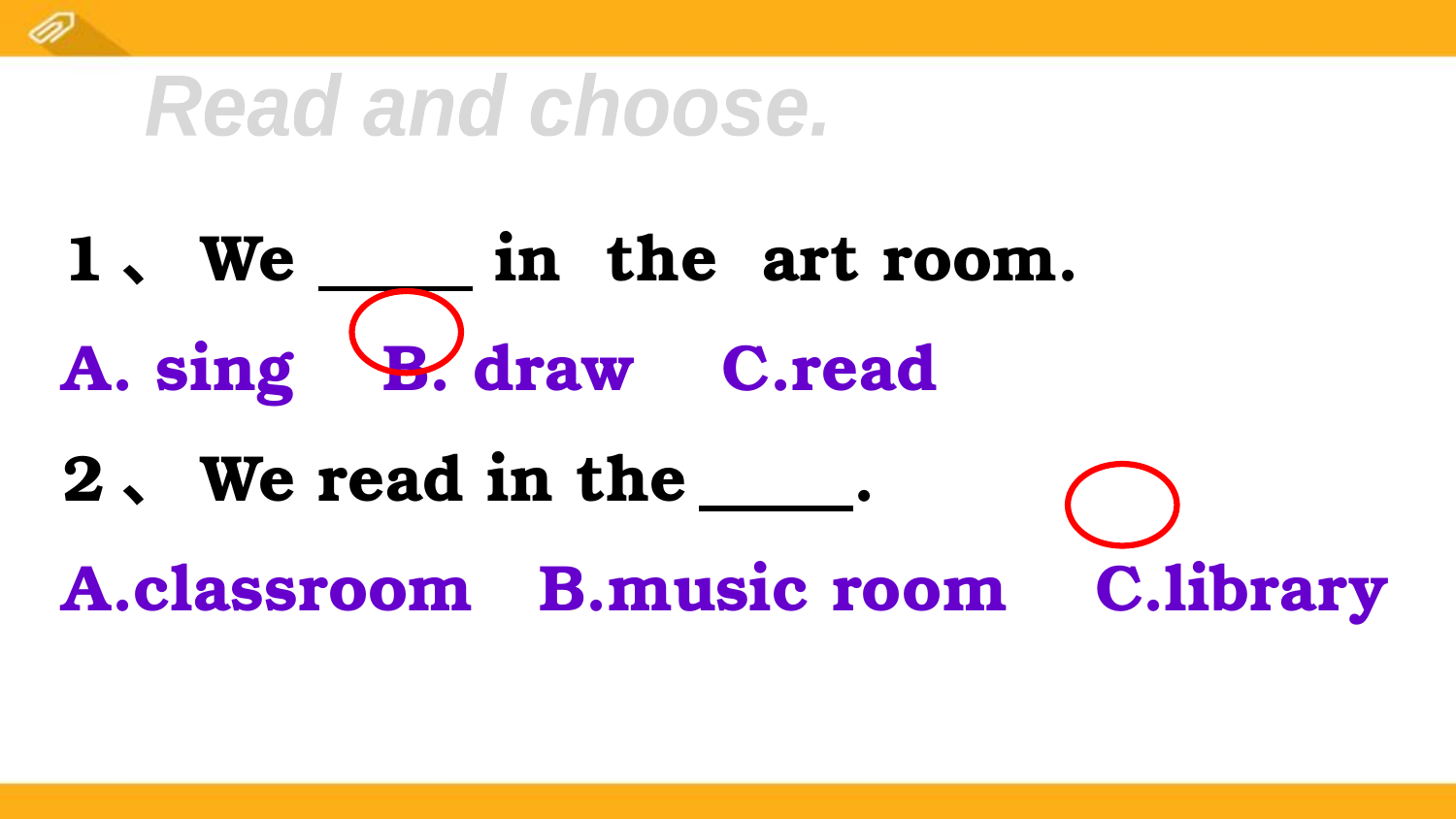

Read and choose.
1、We         in  the  art room.
A. sing    B. draw    C.read
2、We read in the        .
A.classroom   B.music room    C.library